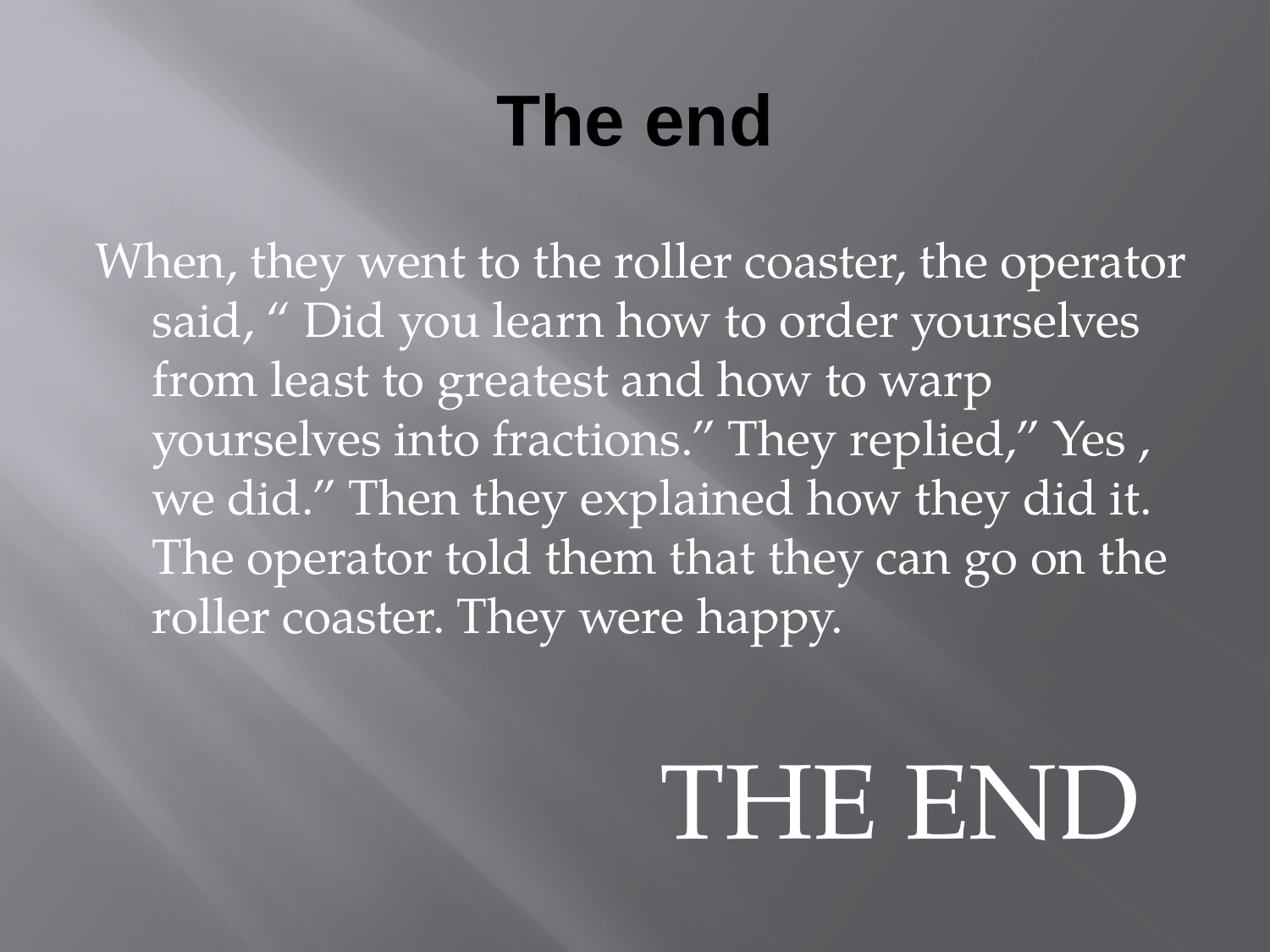

# The end
When, they went to the roller coaster, the operator said, “ Did you learn how to order yourselves from least to greatest and how to warp yourselves into fractions.” They replied,” Yes , we did.” Then they explained how they did it. The operator told them that they can go on the roller coaster. They were happy.

					THE END